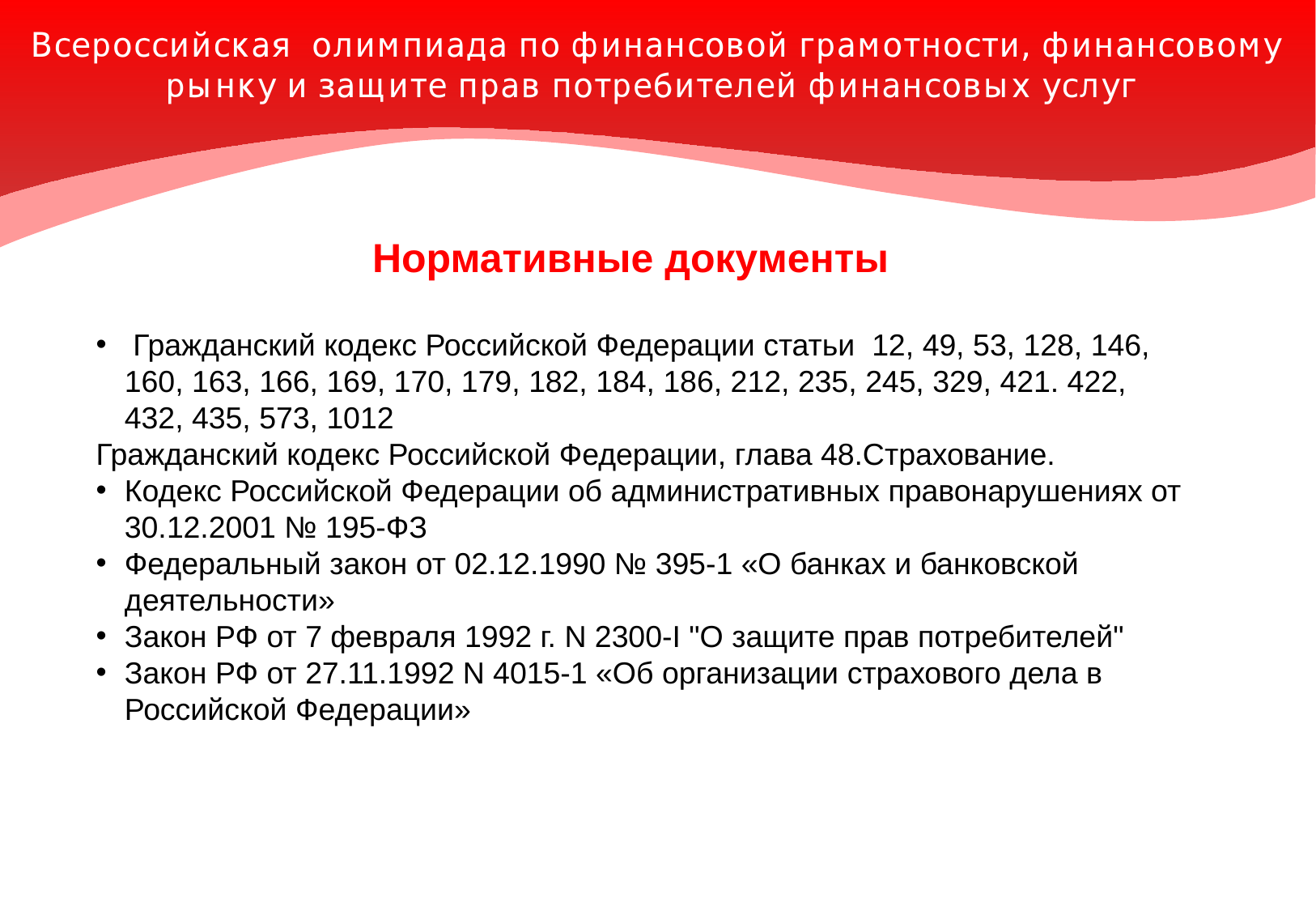

Всероссийская  олимпиада по финансовой грамотности, финансовому рынку и защите прав потребителей финансовых услуг
Нормативные документы

 Гражданский кодекс Российской Федерации статьи  12, 49, 53, 128, 146, 160, 163, 166, 169, 170, 179, 182, 184, 186, 212, 235, 245, 329, 421. 422, 432, 435, 573, 1012
Гражданский кодекс Российской Федерации, глава 48.Страхование.
Кодекс Российской Федерации об административных правонарушениях от 30.12.2001 № 195-ФЗ
Федеральный закон от 02.12.1990 № 395-1 «О банках и банковской деятельности»
Закон РФ от 7 февраля 1992 г. N 2300-I "О защите прав потребителей"
Закон РФ от 27.11.1992 N 4015-1 «Об организации страхового дела в Российской Федерации»